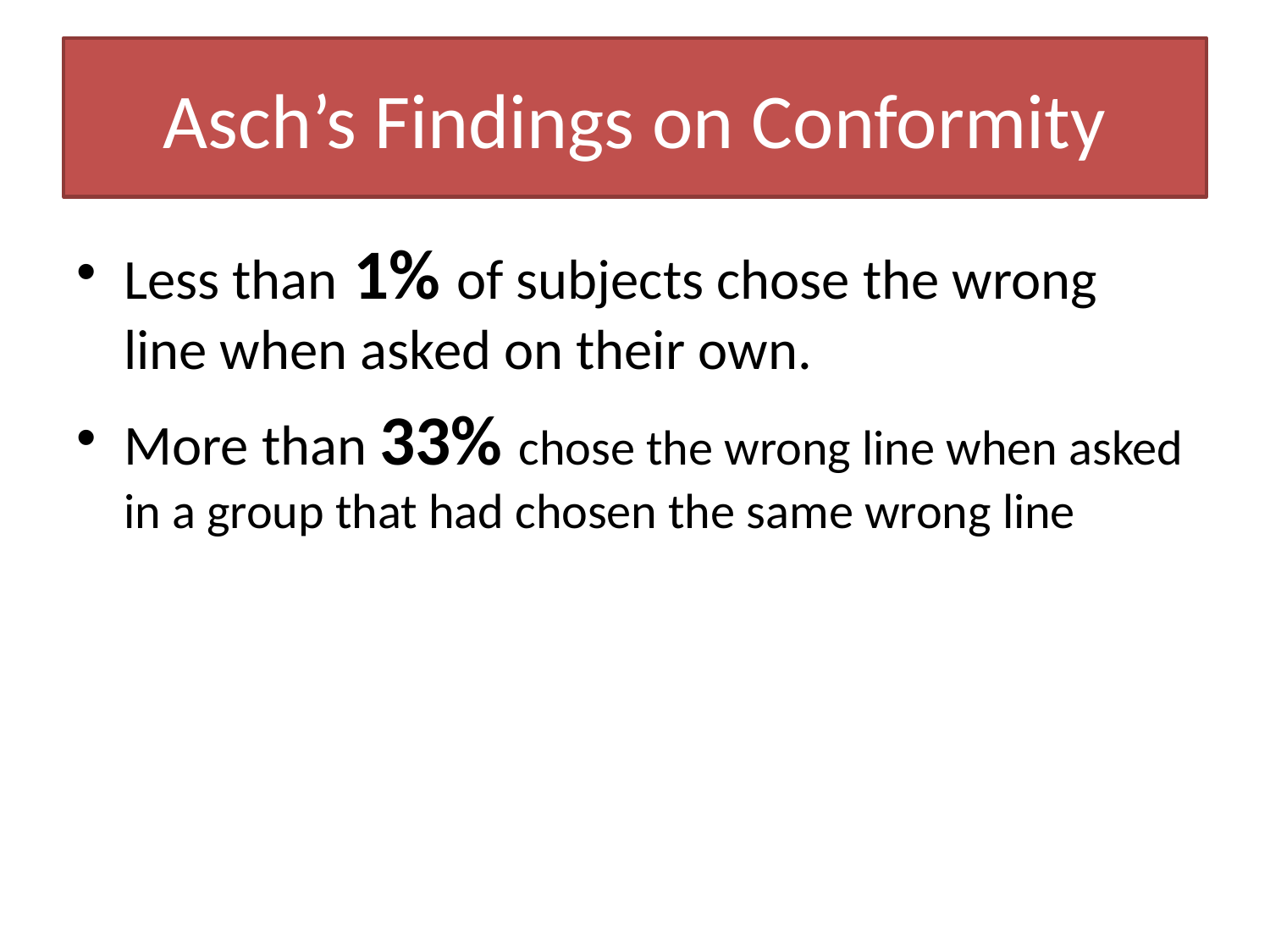

# Asch’s Findings on Conformity
Less than 1% of subjects chose the wrong line when asked on their own.
More than 33% chose the wrong line when asked in a group that had chosen the same wrong line